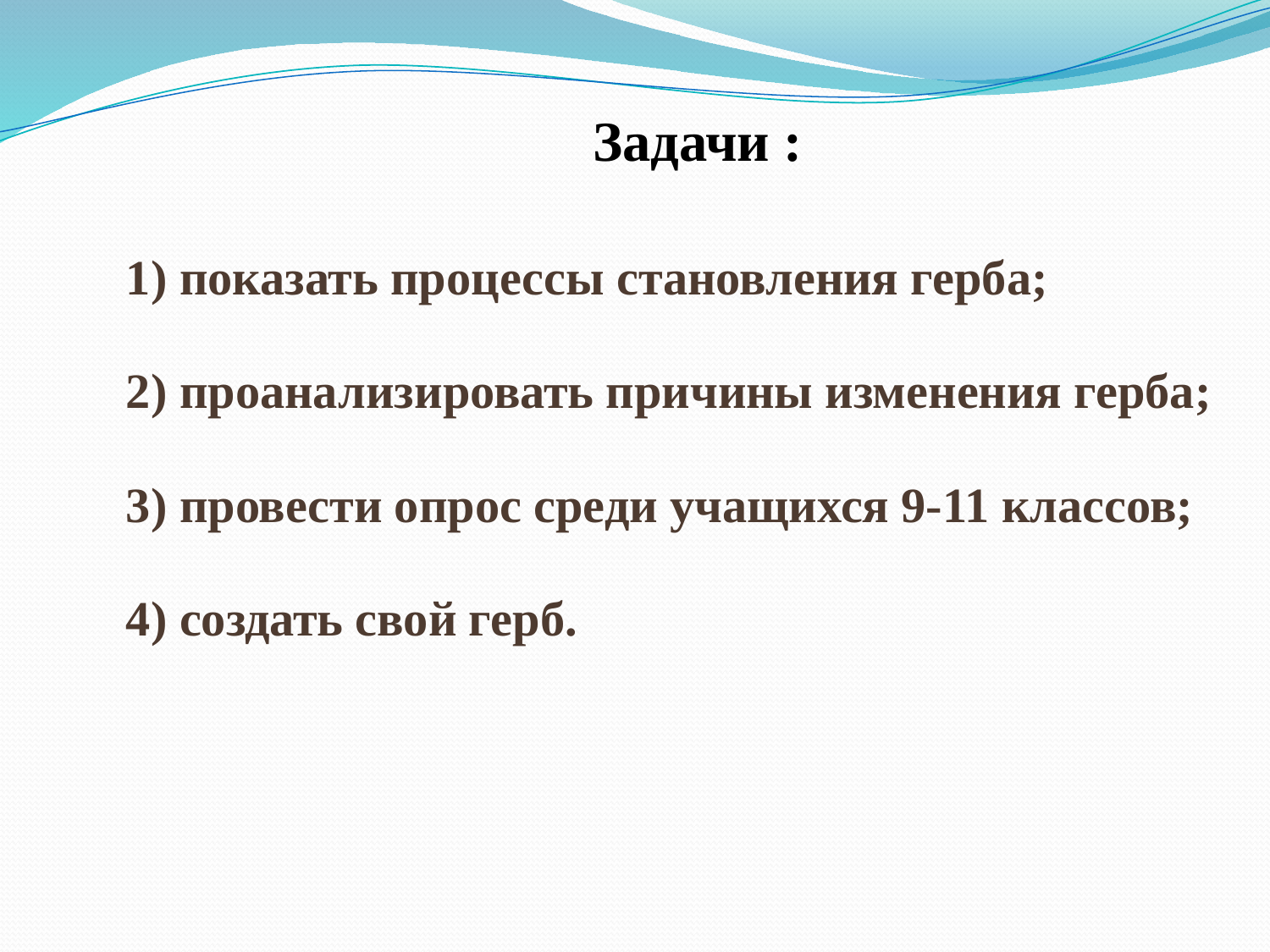

Задачи :
1) показать процессы становления герба;
2) проанализировать причины изменения герба;
3) провести опрос среди учащихся 9-11 классов;
4) создать свой герб.